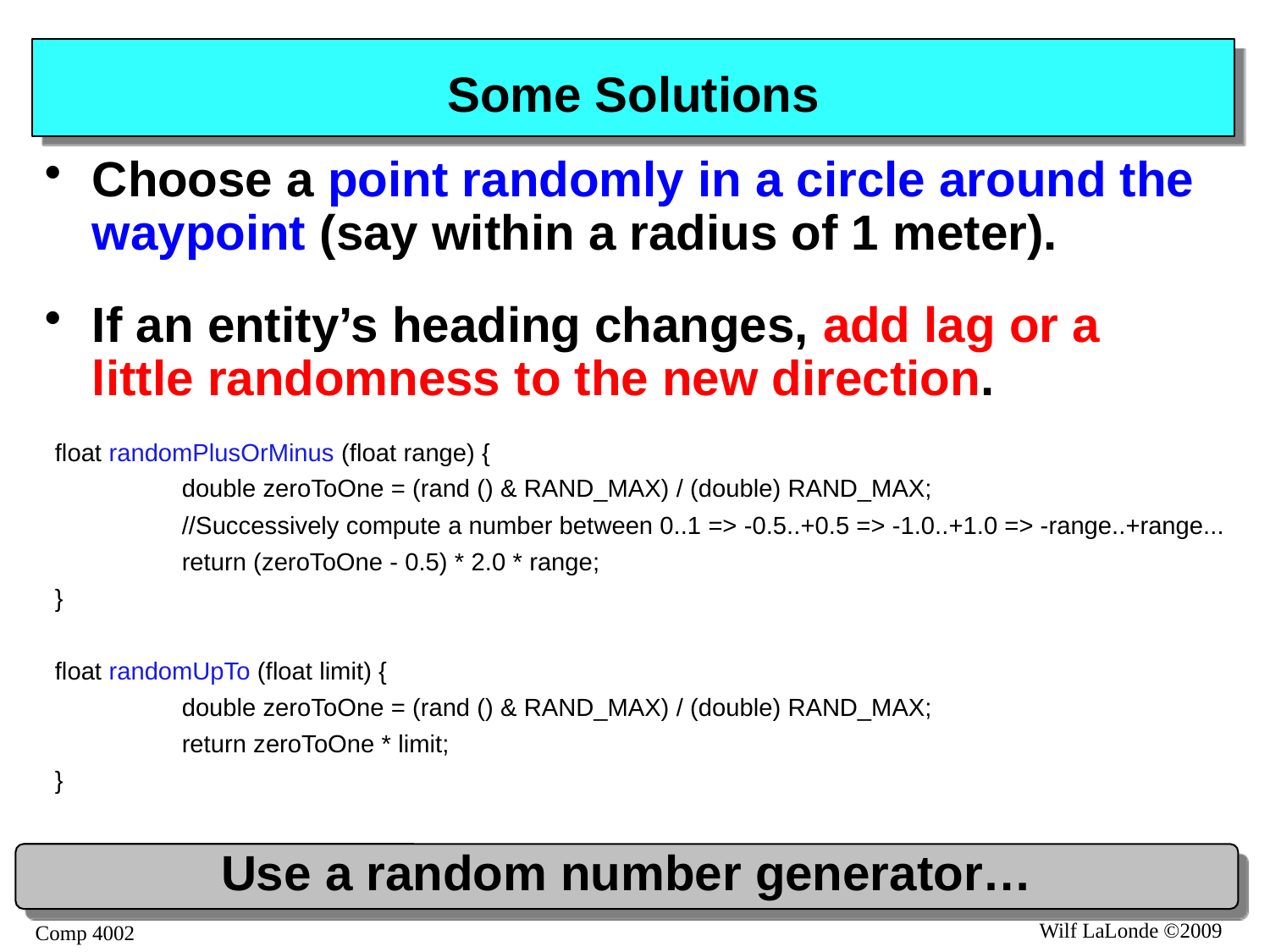

# Some Solutions
Choose a point randomly in a circle around the waypoint (say within a radius of 1 meter).

If an entity’s heading changes, add lag or a little randomness to the new direction.

float randomPlusOrMinus (float range) {
	double zeroToOne = (rand () & RAND_MAX) / (double) RAND_MAX;
	//Successively compute a number between 0..1 => -0.5..+0.5 => -1.0..+1.0 => -range..+range...
	return (zeroToOne - 0.5) * 2.0 * range;
}

float randomUpTo (float limit) {
	double zeroToOne = (rand () & RAND_MAX) / (double) RAND_MAX;
	return zeroToOne * limit;
}
Use a random number generator…